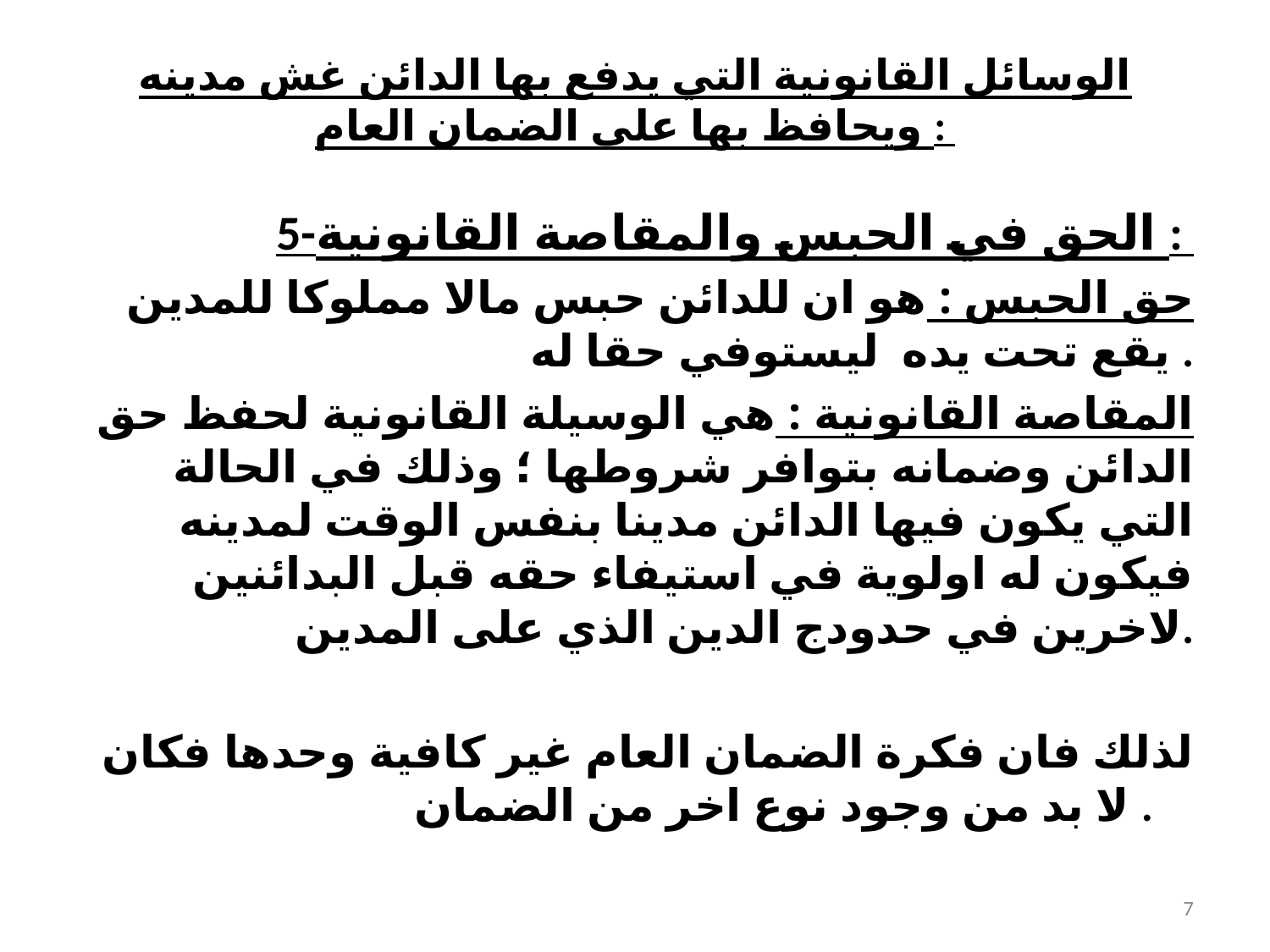

# الوسائل القانونية التي يدفع بها الدائن غش مدينه ويحافظ بها على الضمان العام :

5-الحق في الحبس والمقاصة القانونية :
حق الحبس : هو ان للدائن حبس مالا مملوكا للمدين يقع تحت يده  ليستوفي حقا له .
المقاصة القانونية : هي الوسيلة القانونية لحفظ حق الدائن وضمانه بتوافر شروطها ؛ وذلك في الحالة التي يكون فيها الدائن مدينا بنفس الوقت لمدينه فيكون له اولوية في استيفاء حقه قبل البدائنين لاخرين في حدودج الدين الذي على المدين.

لذلك فان فكرة الضمان العام غير كافية وحدها فكان لا بد من وجود نوع اخر من الضمان .
7